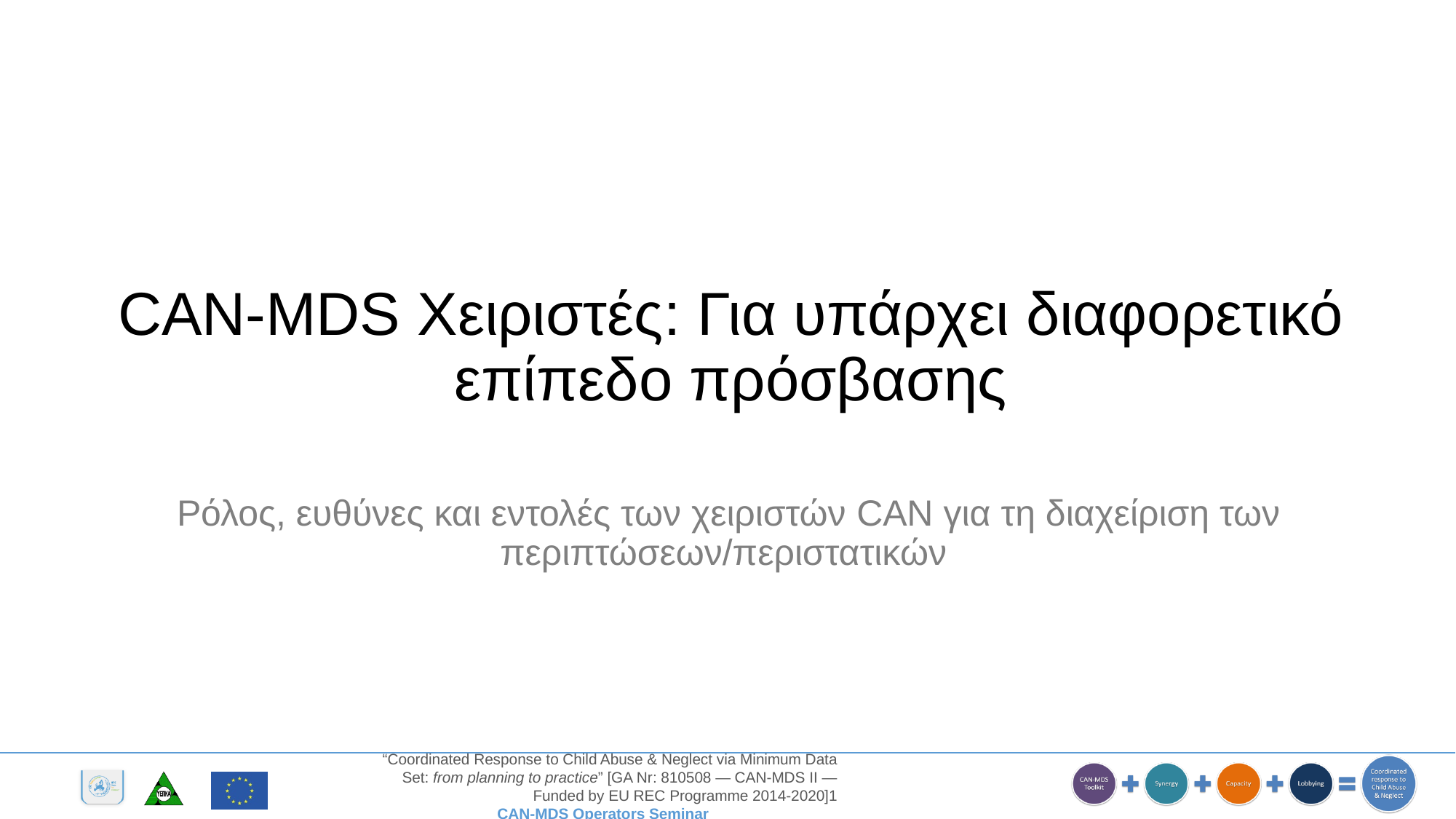

# CAN-MDS Χειριστές: Για υπάρχει διαφορετικό επίπεδο πρόσβασης

Ρόλος, ευθύνες και εντολές των χειριστών CAN για τη διαχείριση των περιπτώσεων/περιστατικών